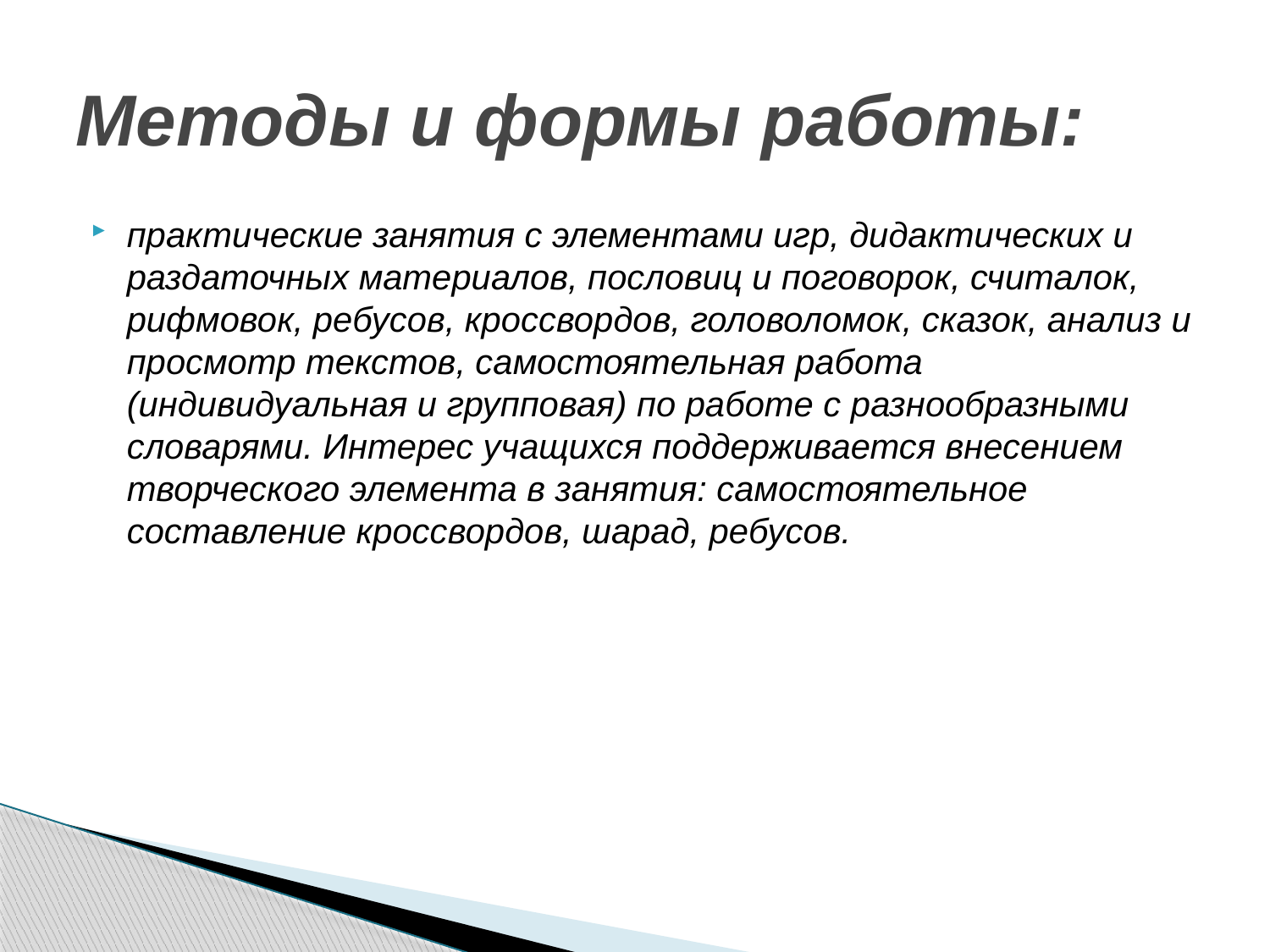

# Методы и формы работы:
практические занятия с элементами игр, дидактических и раздаточных материалов, пословиц и поговорок, считалок, рифмовок, ребусов, кроссвордов, головоломок, сказок, анализ и просмотр текстов, самостоятельная работа (индивидуальная и групповая) по работе с разнообразными словарями. Интерес учащихся поддерживается внесением творческого элемента в занятия: самостоятельное составление кроссвордов, шарад, ребусов.